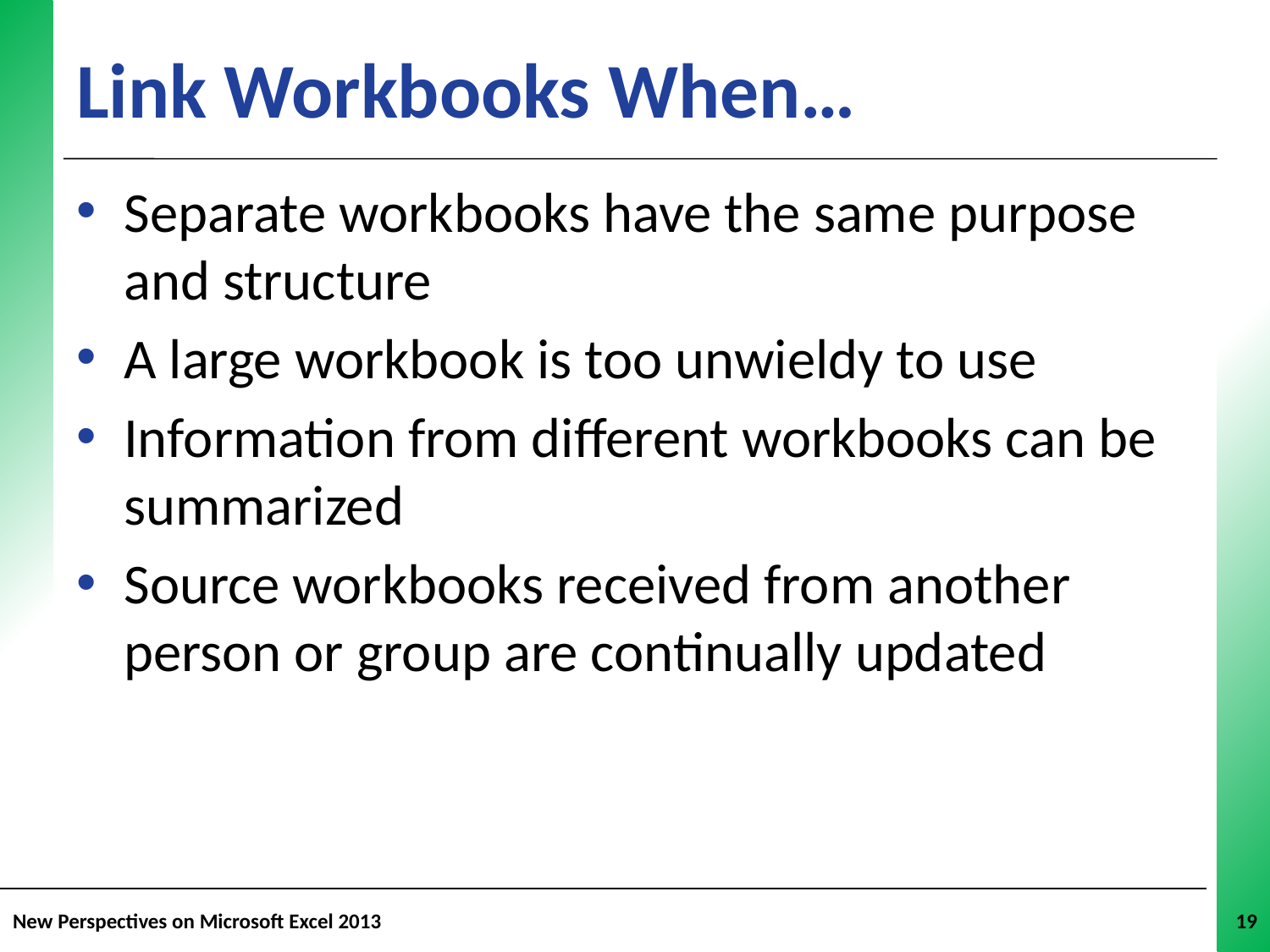

# Link Workbooks When…
Separate workbooks have the same purpose and structure
A large workbook is too unwieldy to use
Information from different workbooks can be summarized
Source workbooks received from another person or group are continually updated
New Perspectives on Microsoft Excel 2013
19